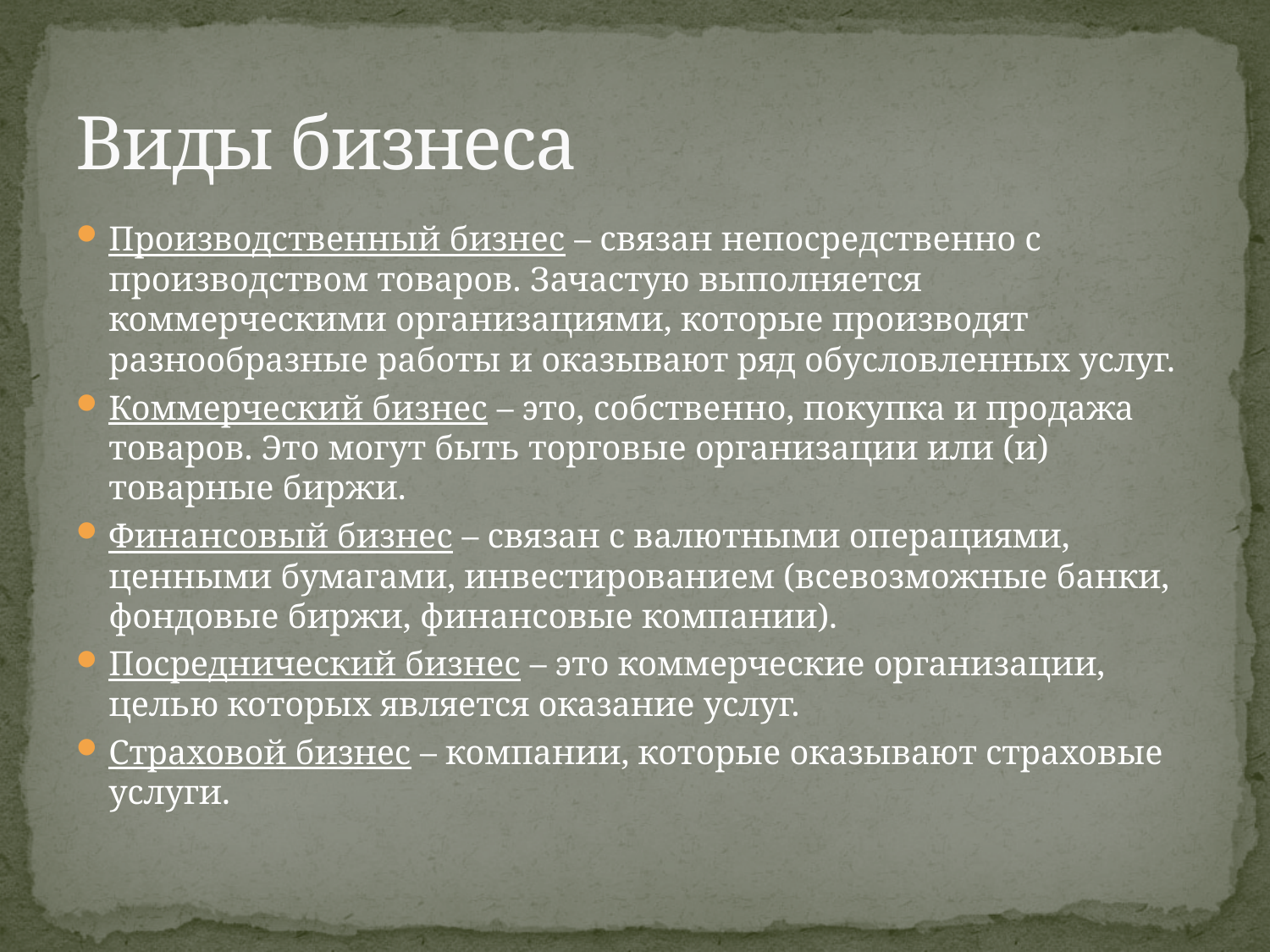

# Виды бизнеса
Производственный бизнес – связан непосредственно с производством товаров. Зачастую выполняется коммерческими организациями, которые производят разнообразные работы и оказывают ряд обусловленных услуг.
Коммерческий бизнес – это, собственно, покупка и продажа товаров. Это могут быть торговые организации или (и) товарные биржи.
Финансовый бизнес – связан с валютными операциями, ценными бумагами, инвестированием (всевозможные банки, фондовые биржи, финансовые компании).
Посреднический бизнес – это коммерческие организации, целью которых является оказание услуг.
Страховой бизнес – компании, которые оказывают страховые услуги.